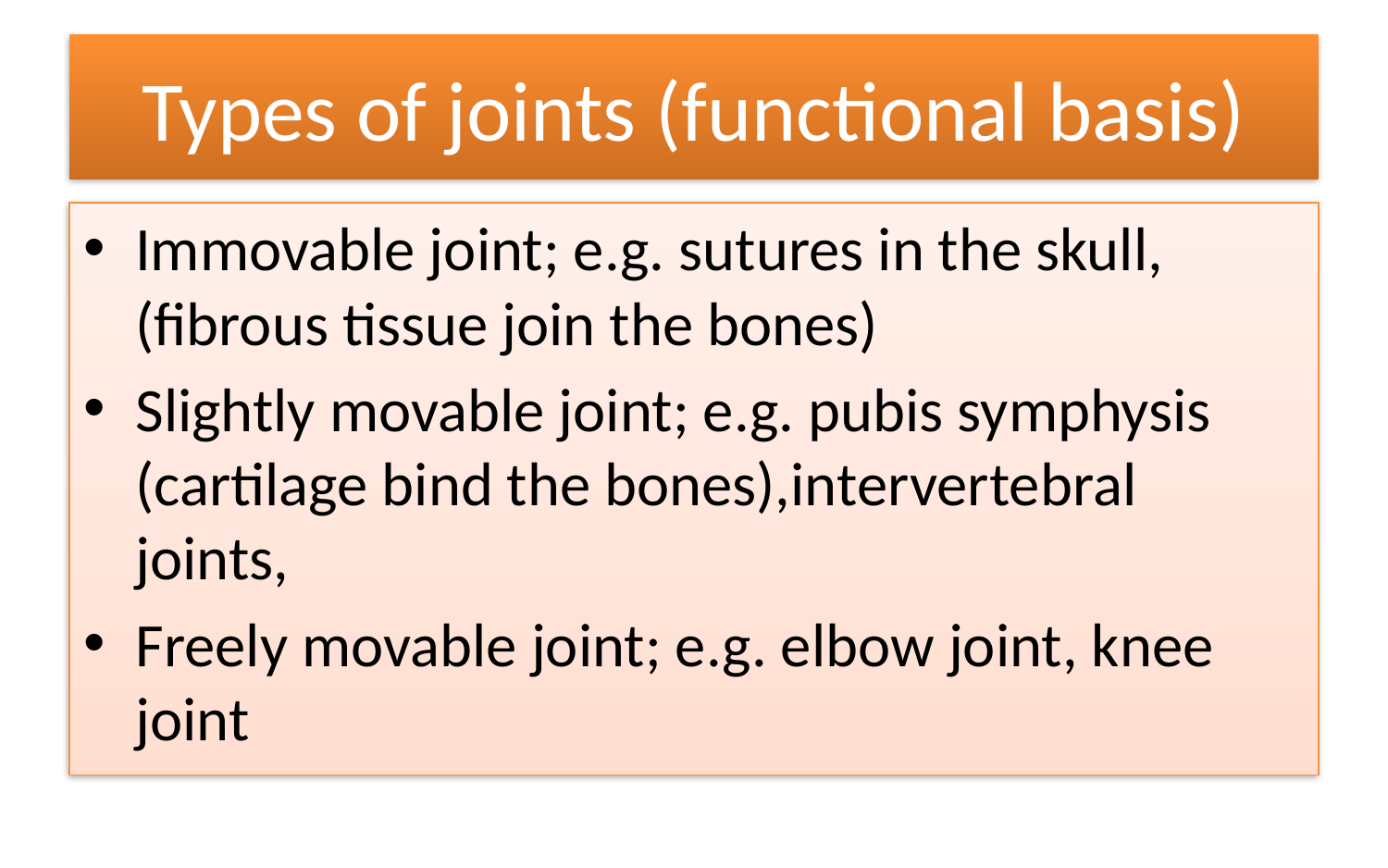

# Types of joints (functional basis)
Immovable joint; e.g. sutures in the skull, (fibrous tissue join the bones)
Slightly movable joint; e.g. pubis symphysis (cartilage bind the bones),intervertebral joints,
Freely movable joint; e.g. elbow joint, knee joint